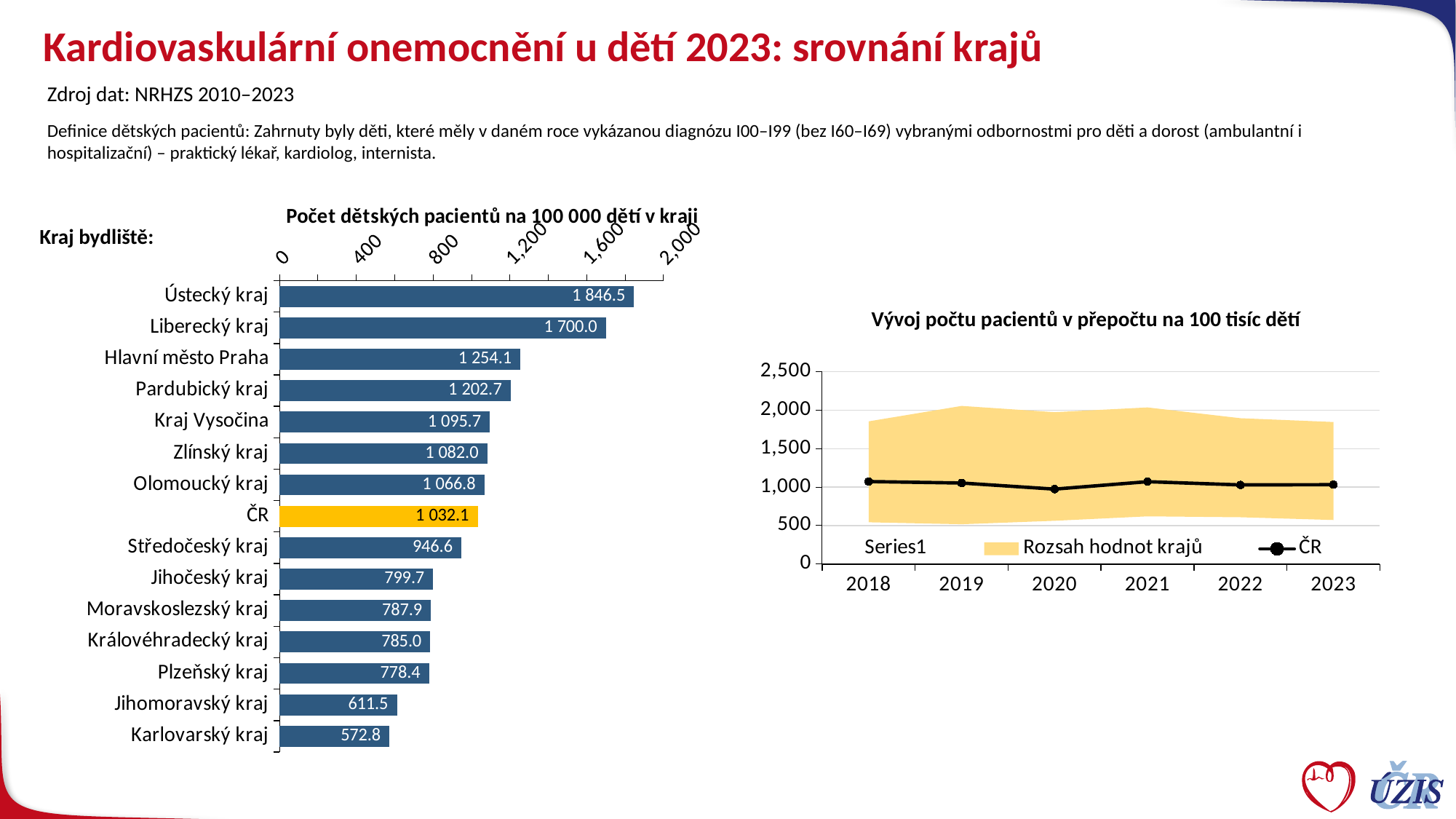

# Kardiovaskulární onemocnění u dětí 2023: srovnání krajů
Zdroj dat: NRHZS 2010–2023
Definice dětských pacientů: Zahrnuty byly děti, které měly v daném roce vykázanou diagnózu I00–I99 (bez I60–I69) vybranými odbornostmi pro děti a dorost (ambulantní i hospitalizační) – praktický lékař, kardiolog, internista.

### Chart

| Category | Řada 1 |
|---|---|
| Ústecký kraj | 1846.5052418164787 |
| Liberecký kraj | 1699.9623498271517 |
| Hlavní město Praha | 1254.1026083952322 |
| Pardubický kraj | 1202.7190214639086 |
| Kraj Vysočina | 1095.7036615018365 |
| Zlínský kraj | 1082.040740048589 |
| Olomoucký kraj | 1066.8450315622256 |
| ČR | 1032.1282459637043 |
| Středočeský kraj | 946.6220234247744 |
| Jihočeský kraj | 799.7376860389793 |
| Moravskoslezský kraj | 787.8536569806387 |
| Královéhradecký kraj | 784.9949217378098 |
| Plzeňský kraj | 778.4378822295998 |
| Jihomoravský kraj | 611.5269681291478 |
| Karlovarský kraj | 572.7737821605991 |
Kraj bydliště:
Vývoj počtu pacientů v přepočtu na 100 tisíc dětí

### Chart

| Category |  | Rozsah hodnot krajů | ČR |
|---|---|---|---|
| 2018 | 543.1686101720667 | 1311.6685456586602 | 1072.5418847756669 |
| 2019 | 517.4986307061779 | 1537.778588262852 | 1053.581833140365 |
| 2020 | 562.734472696957 | 1411.6781635439147 | 974.4829236370194 |
| 2021 | 620.2889447236181 | 1415.3778246220977 | 1071.053594617223 |
| 2022 | 608.5113065326633 | 1286.9002507589694 | 1028.9164001056427 |
| 2023 | 572.7737821605991 | 1273.7314596558795 | 1032.1282459637043 |